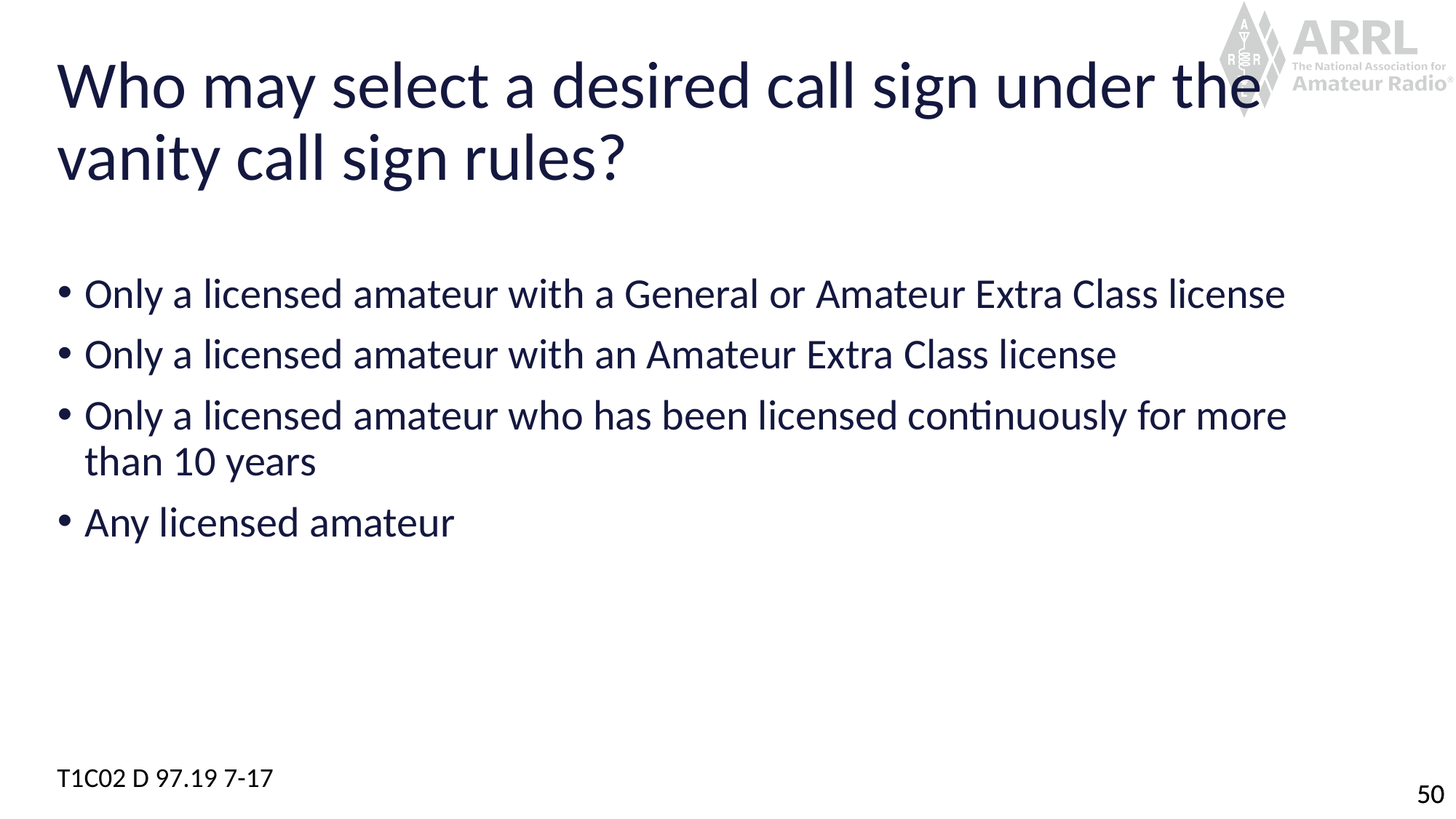

# Who may select a desired call sign under the vanity call sign rules?
Only a licensed amateur with a General or Amateur Extra Class license
Only a licensed amateur with an Amateur Extra Class license
Only a licensed amateur who has been licensed continuously for more than 10 years
Any licensed amateur
T1C02 D 97.19 7-17